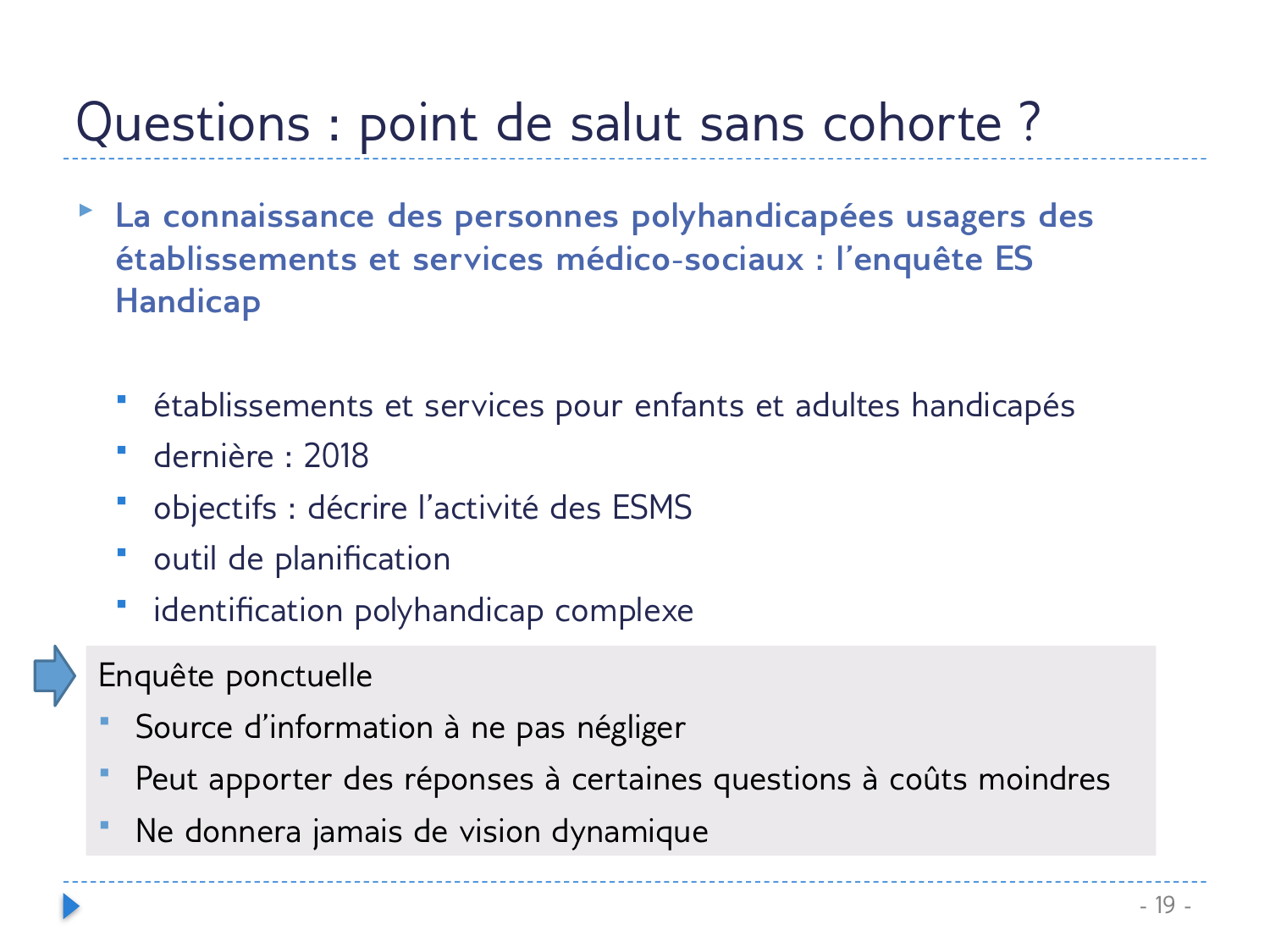

# Questions : point de salut sans cohorte ?
La connaissance des personnes polyhandicapées usagers des établissements et services médico-sociaux : l’enquête ES Handicap

établissements et services pour enfants et adultes handicapés
dernière : 2018
objectifs : décrire l’activité des ESMS
outil de planification
identification polyhandicap complexe

Enquête ponctuelle
Source d’information à ne pas négliger
Peut apporter des réponses à certaines questions à coûts moindres
Ne donnera jamais de vision dynamique

- 19 -